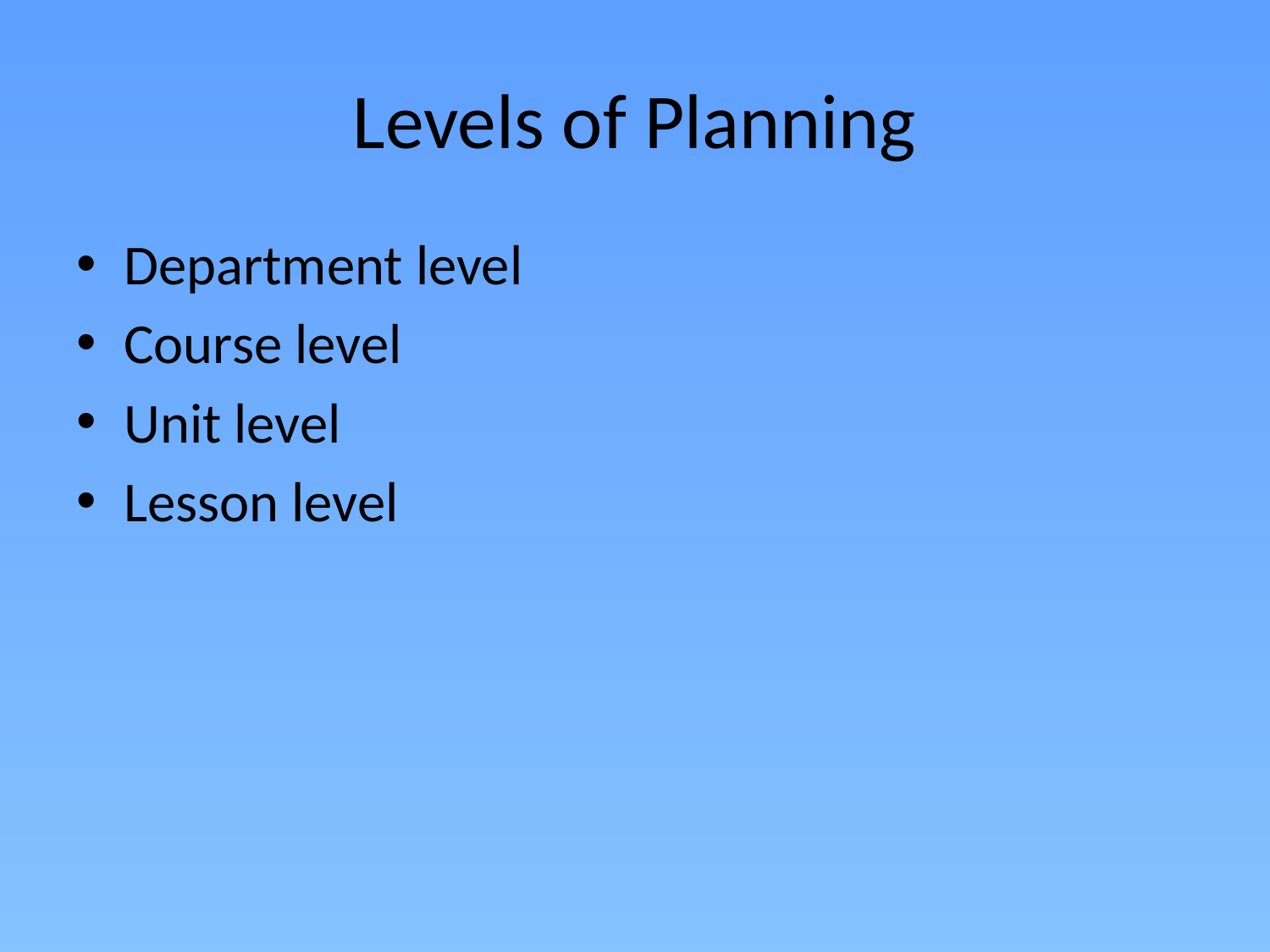

# Levels of Planning
Department level
Course level
Unit level
Lesson level